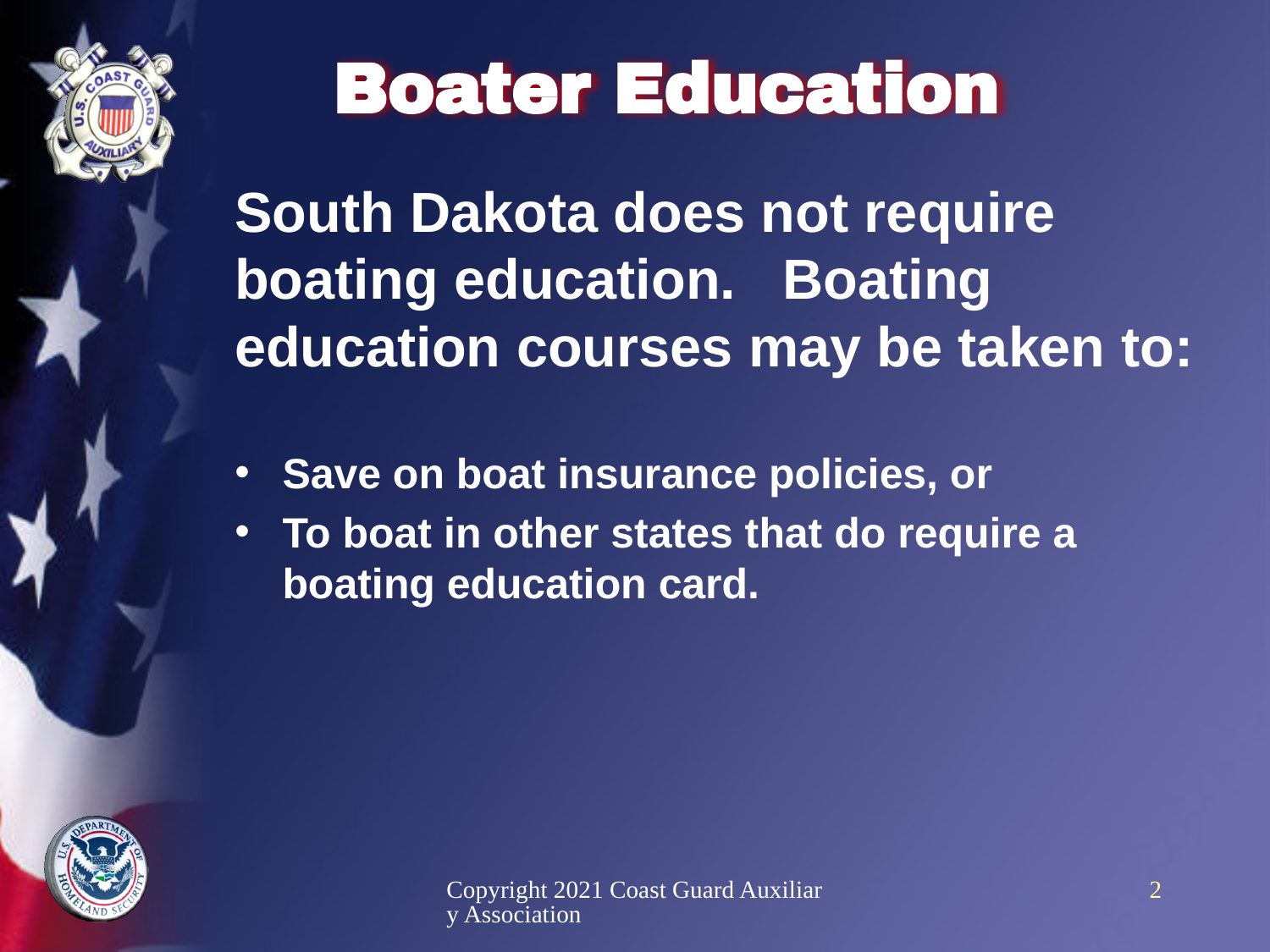

# Boater Education
South Dakota does not require boating education.   Boating education courses may be taken to:

Save on boat insurance policies, or
To boat in other states that do require a boating education card.

Copyright 2021 Coast Guard Auxiliary Association
2